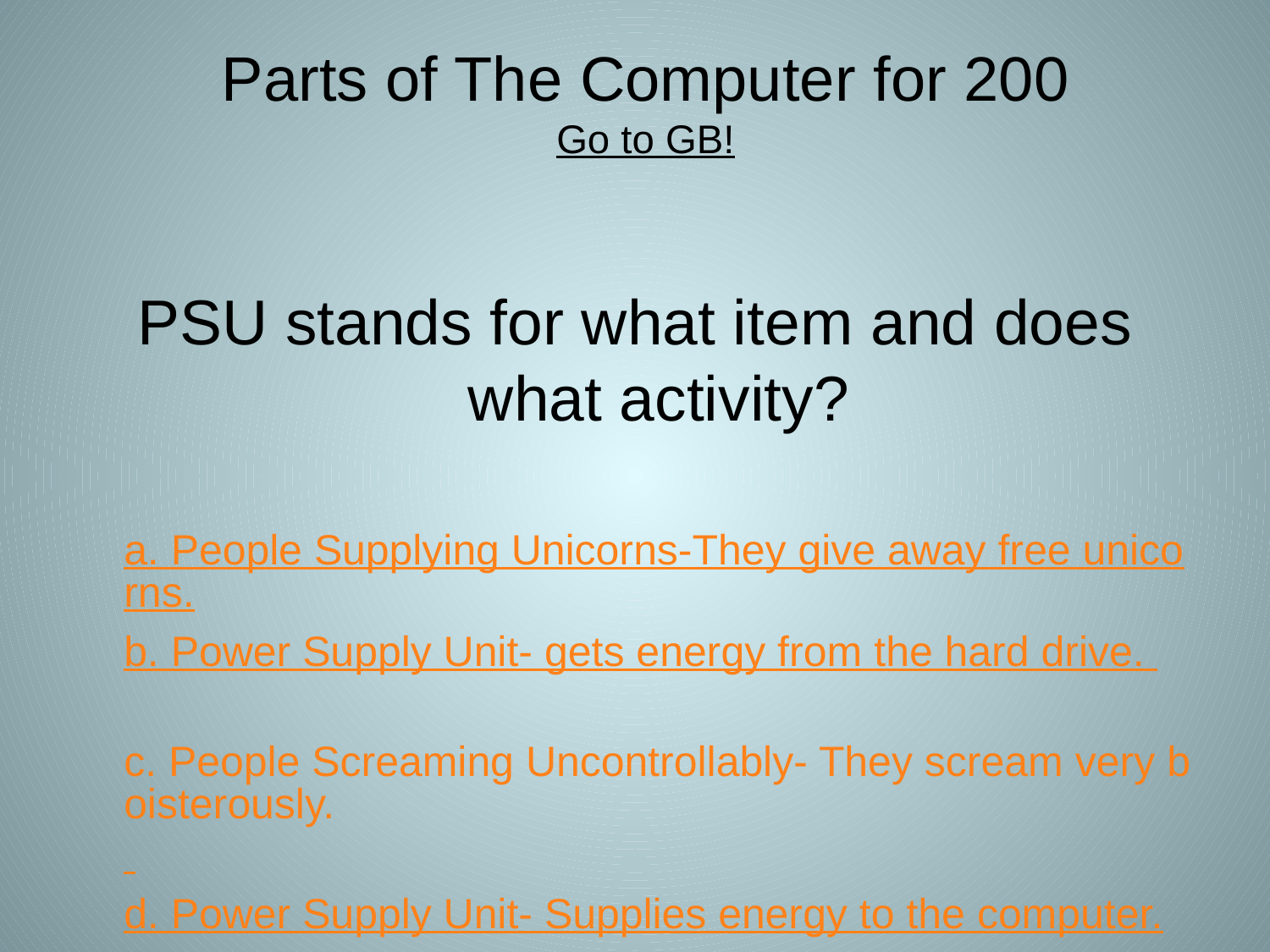

# Parts of The Computer for 200 Go to GB!
PSU stands for what item and does what activity?
		a. People Supplying Unicorns-They give away free unicorns.
		b. Power Supply Unit- gets energy from the hard drive.
		c. People Screaming Uncontrollably- They scream very boisterously.
		d. Power Supply Unit- Supplies energy to the computer.